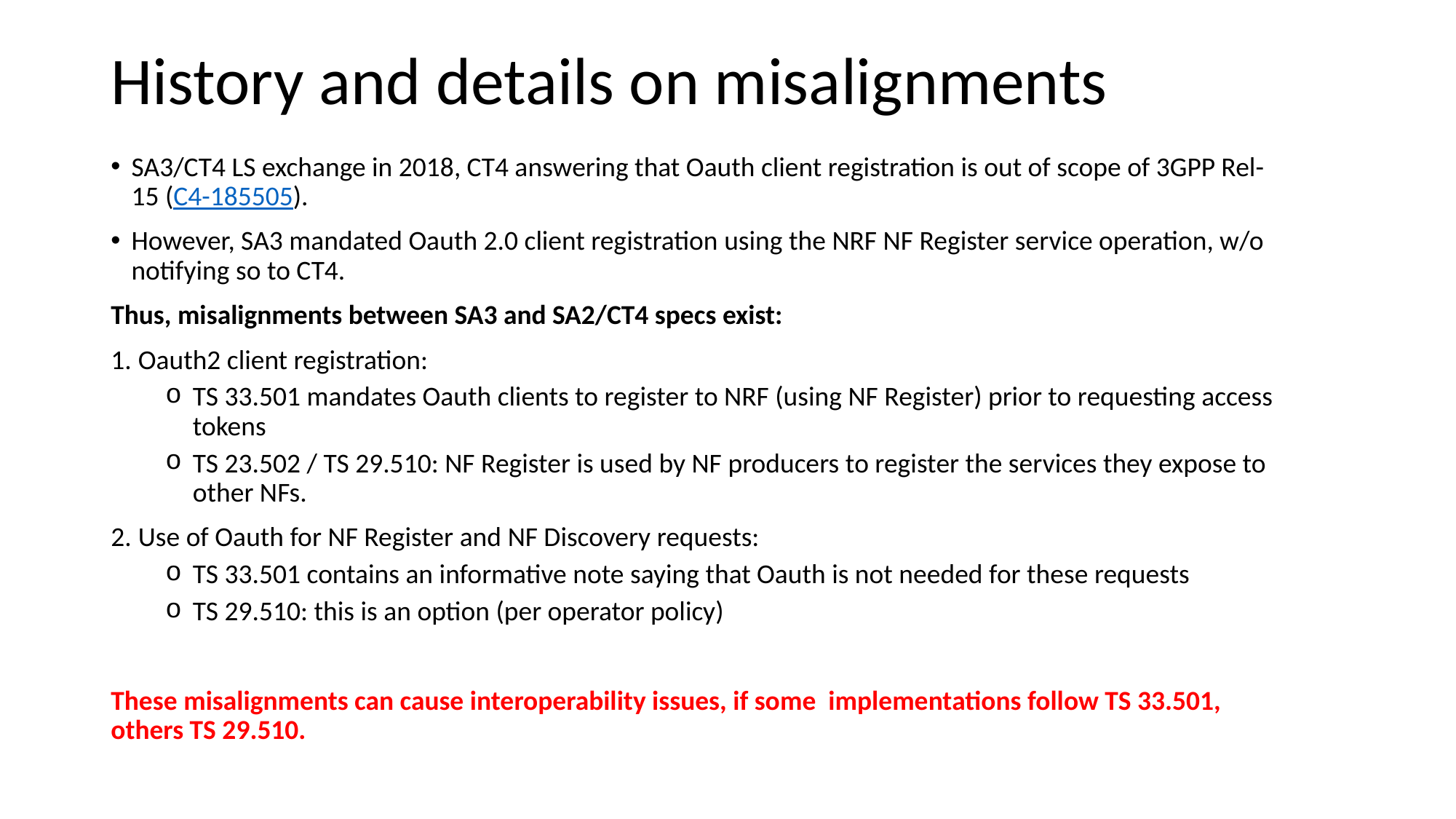

# History and details on misalignments
SA3/CT4 LS exchange in 2018, CT4 answering that Oauth client registration is out of scope of 3GPP Rel-15 (C4-185505).
However, SA3 mandated Oauth 2.0 client registration using the NRF NF Register service operation, w/o notifying so to CT4.
Thus, misalignments between SA3 and SA2/CT4 specs exist:
Oauth2 client registration:
TS 33.501 mandates Oauth clients to register to NRF (using NF Register) prior to requesting access tokens
TS 23.502 / TS 29.510: NF Register is used by NF producers to register the services they expose to other NFs.
Use of Oauth for NF Register and NF Discovery requests:
TS 33.501 contains an informative note saying that Oauth is not needed for these requests
TS 29.510: this is an option (per operator policy)

These misalignments can cause interoperability issues, if some  implementations follow TS 33.501, others TS 29.510.